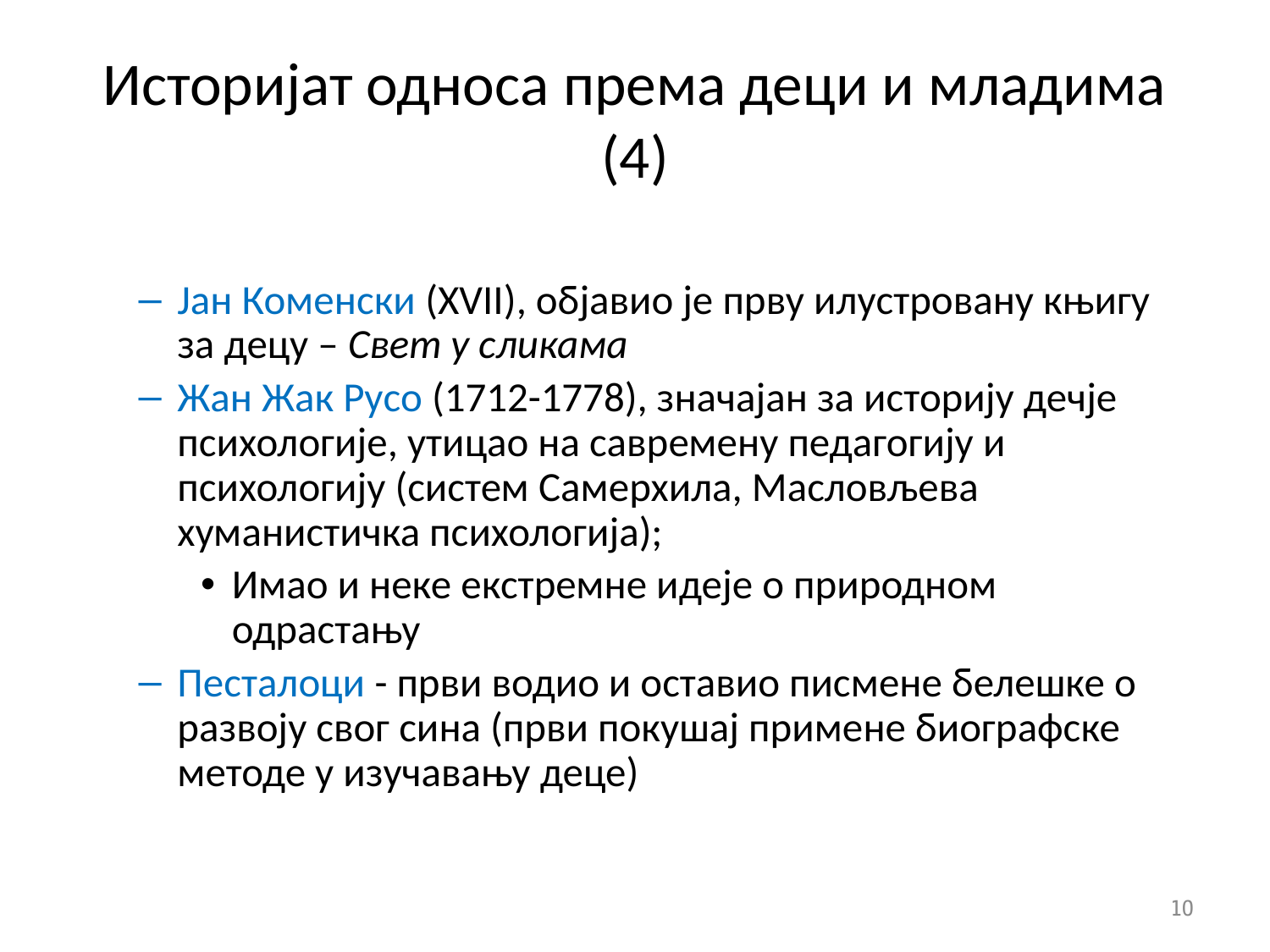

# Историјат односа према деци и младима (4)

Јан Коменски (XVII), објавио је прву илустровану књигу за децу – Свет у сликама
Жан Жак Русо (1712-1778), значајан за историју дечје психологије, утицао на савремену педагогију и психологију (систем Самерхила, Масловљева хуманистичка психологија);
Имао и неке екстремне идеје о природном одрастању
Песталоци - први водио и оставио писмене белешке о развоју свог сина (први покушај примене биографске методе у изучавању деце)

10